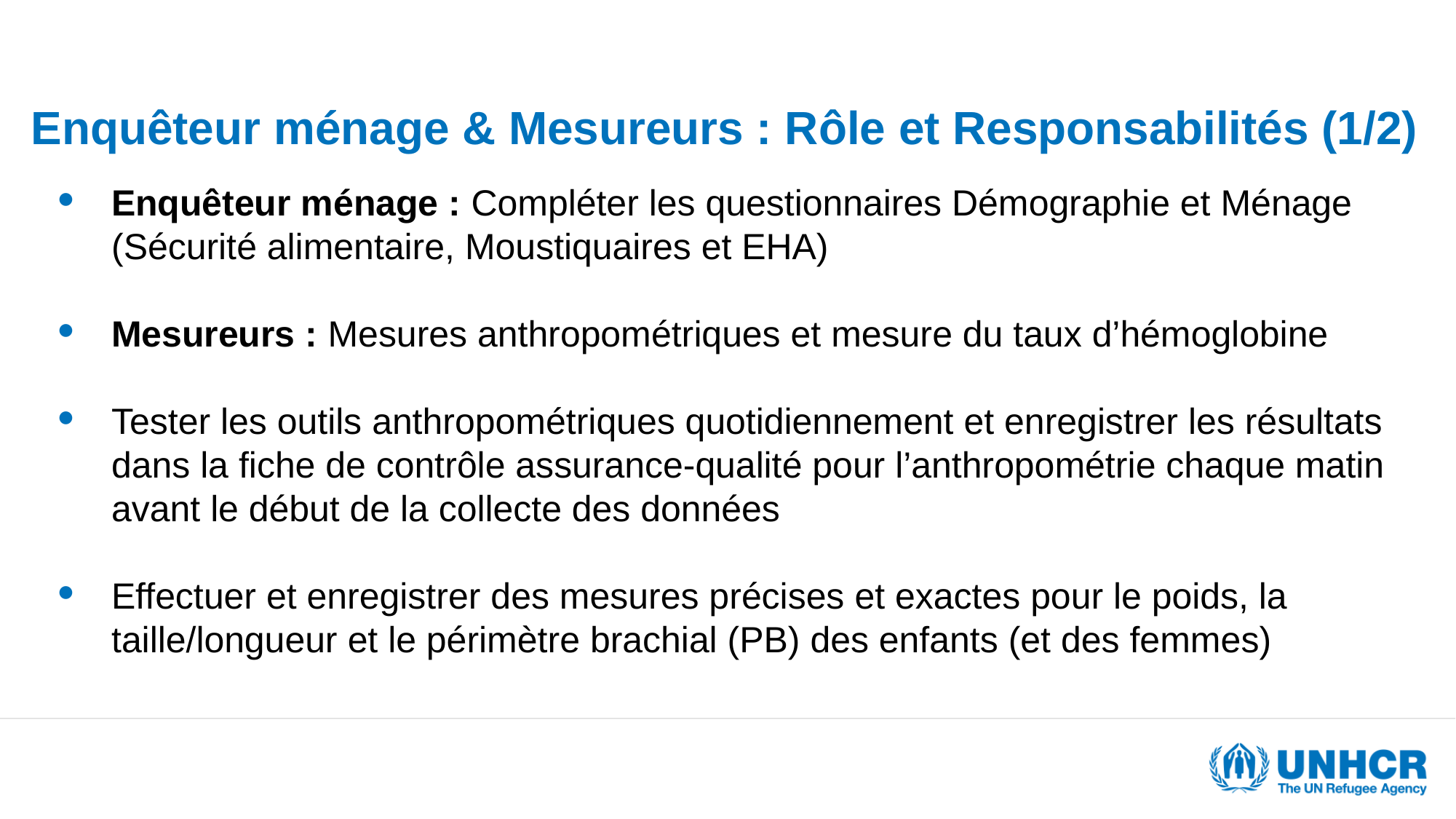

# Enquêteur ménage & Mesureurs : Rôle et Responsabilités (1/2)
Enquêteur ménage : Compléter les questionnaires Démographie et Ménage (Sécurité alimentaire, Moustiquaires et EHA)

Mesureurs : Mesures anthropométriques et mesure du taux d’hémoglobine

Tester les outils anthropométriques quotidiennement et enregistrer les résultats dans la fiche de contrôle assurance-qualité pour l’anthropométrie chaque matin avant le début de la collecte des données

Effectuer et enregistrer des mesures précises et exactes pour le poids, la taille/longueur et le périmètre brachial (PB) des enfants (et des femmes)